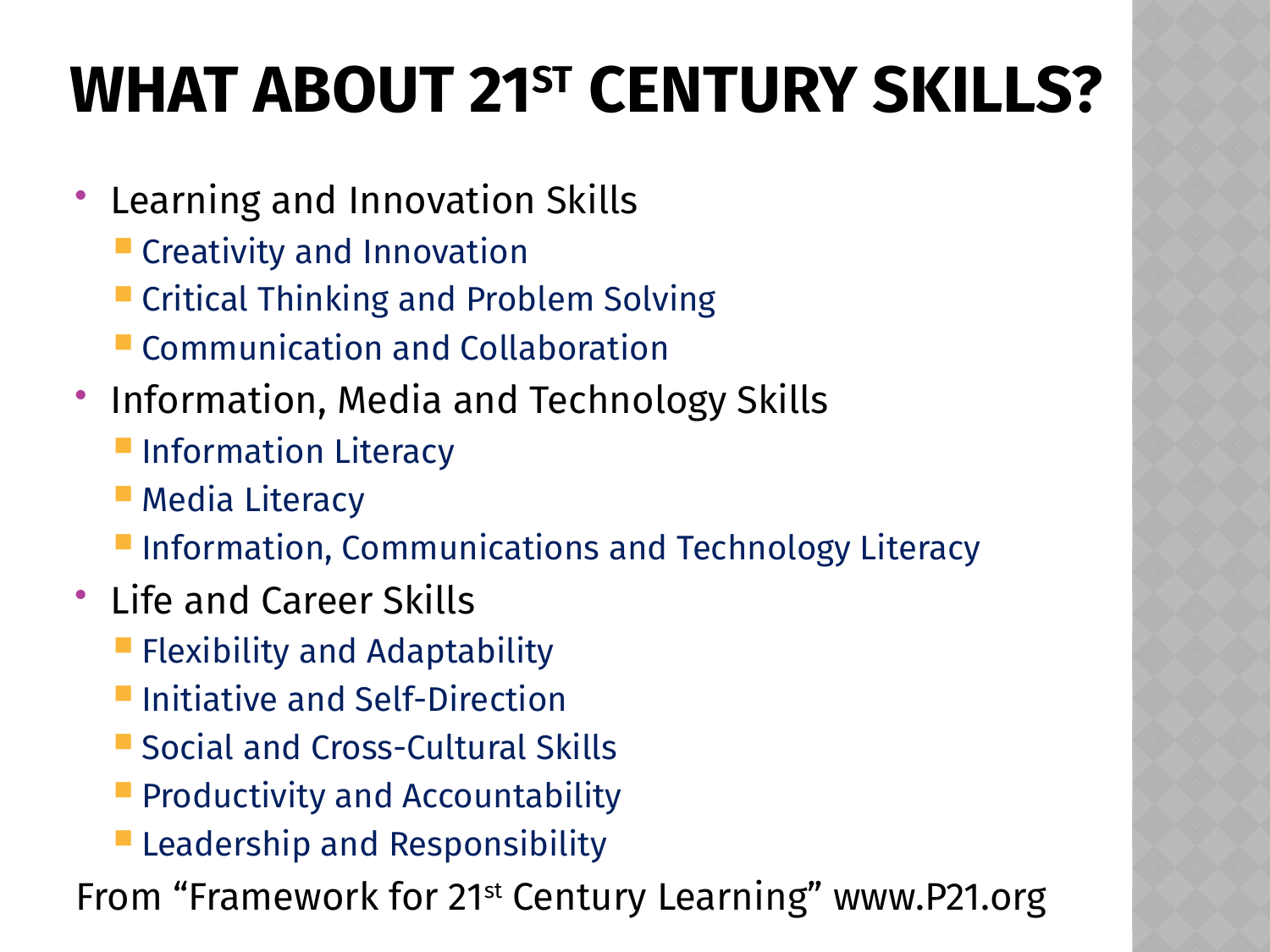

# What about 21st Century Skills?
Learning and Innovation Skills
Creativity and Innovation
Critical Thinking and Problem Solving
Communication and Collaboration
Information, Media and Technology Skills
Information Literacy
Media Literacy
Information, Communications and Technology Literacy
Life and Career Skills
Flexibility and Adaptability
Initiative and Self-Direction
Social and Cross-Cultural Skills
Productivity and Accountability
Leadership and Responsibility
From “Framework for 21st Century Learning” www.P21.org